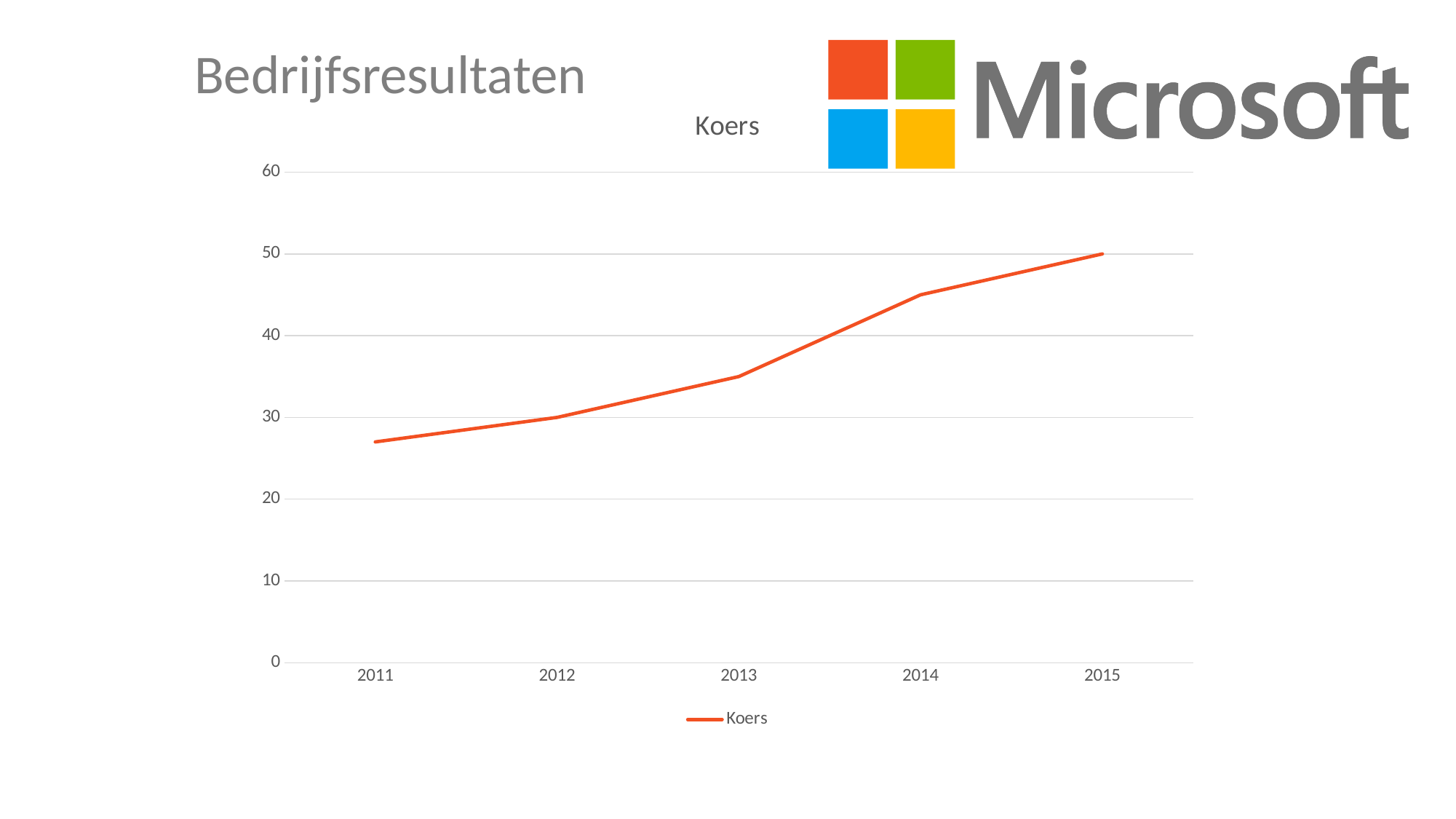

Bedrijfsresultaten

### Chart:

| Category | Koers |
|---|---|
| 2011 | 27.0 |
| 2012 | 30.0 |
| 2013 | 35.0 |
| 2014 | 45.0 |
| 2015 | 50.0 |